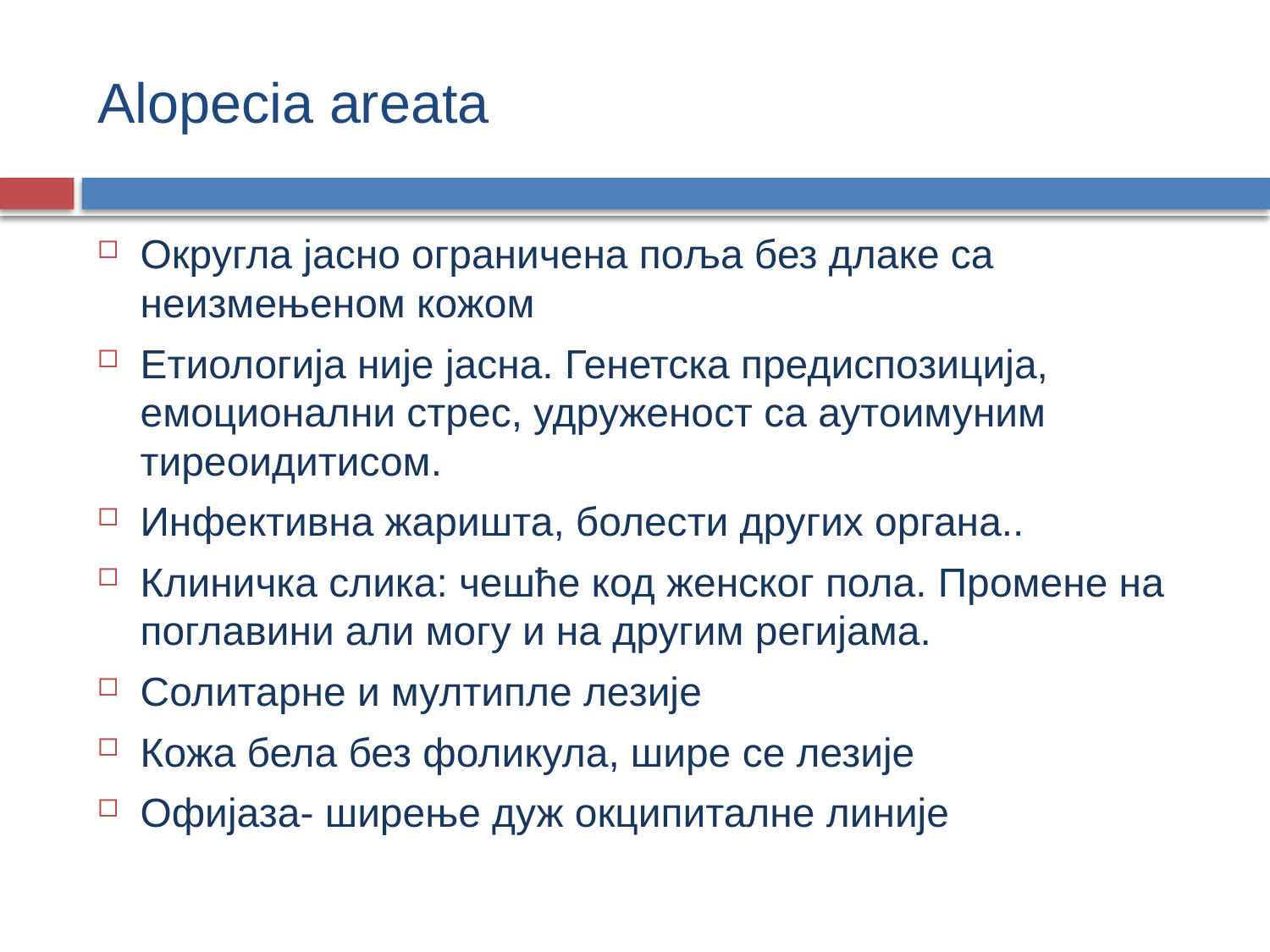

# Alopecia areata
Округла јасно ограничена поља без длаке са неизмењеном кожом
Етиологија није јасна. Генетска предиспозиција, емоционални стрес, удруженост са аутоимуним тиреоидитисом.
Инфективна жаришта, болести других органа..
Клиничка слика: чешће код женског пола. Промене на поглавини али могу и на другим регијама.
Солитарне и мултипле лезије
Кожа бела без фоликула, шире се лезије
Офијаза- ширење дуж окципиталне линије